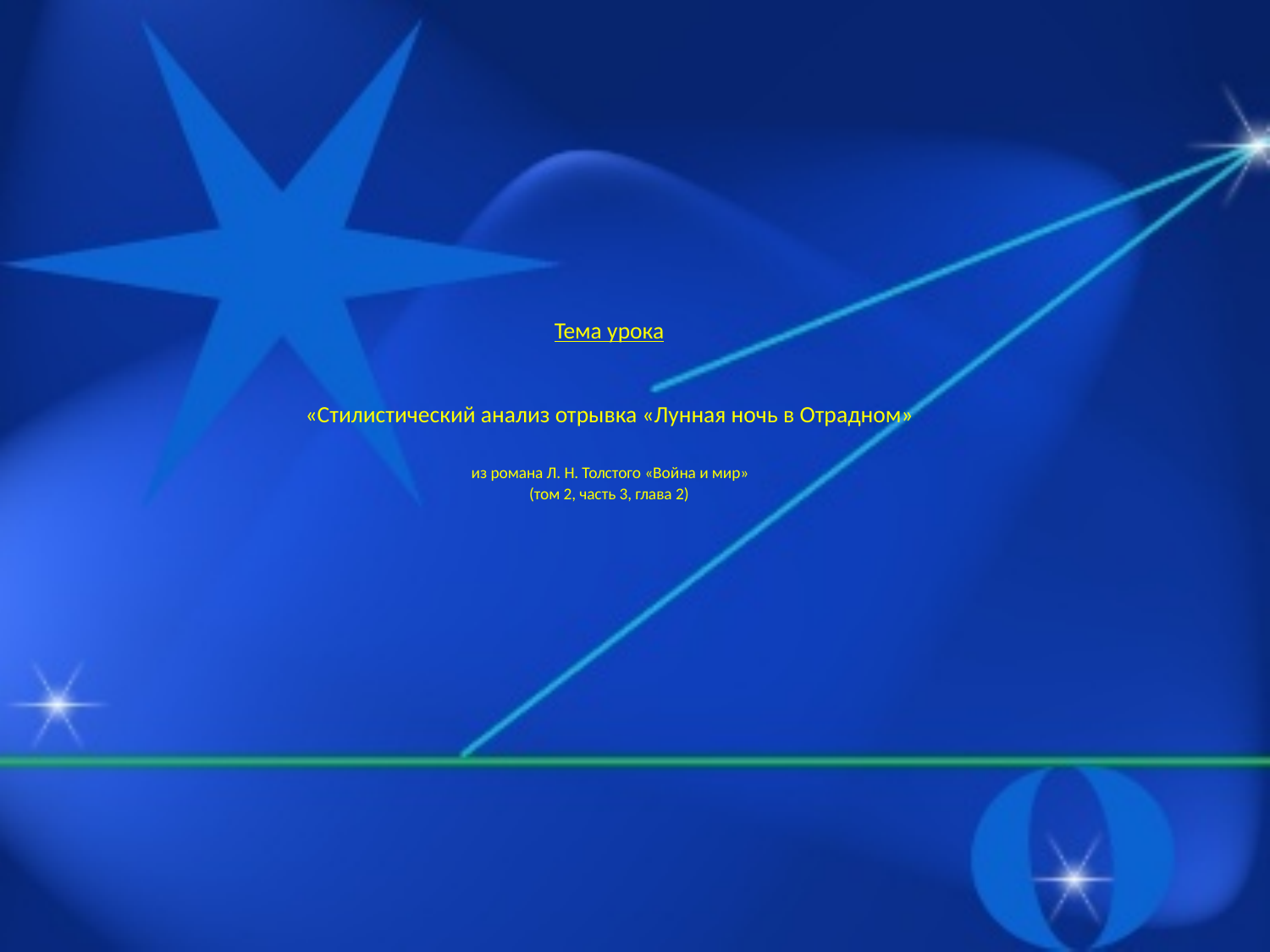

# Тема урока «Стилистический анализ отрывка «Лунная ночь в Отрадном» из романа Л. Н. Толстого «Война и мир» (том 2, часть 3, глава 2)